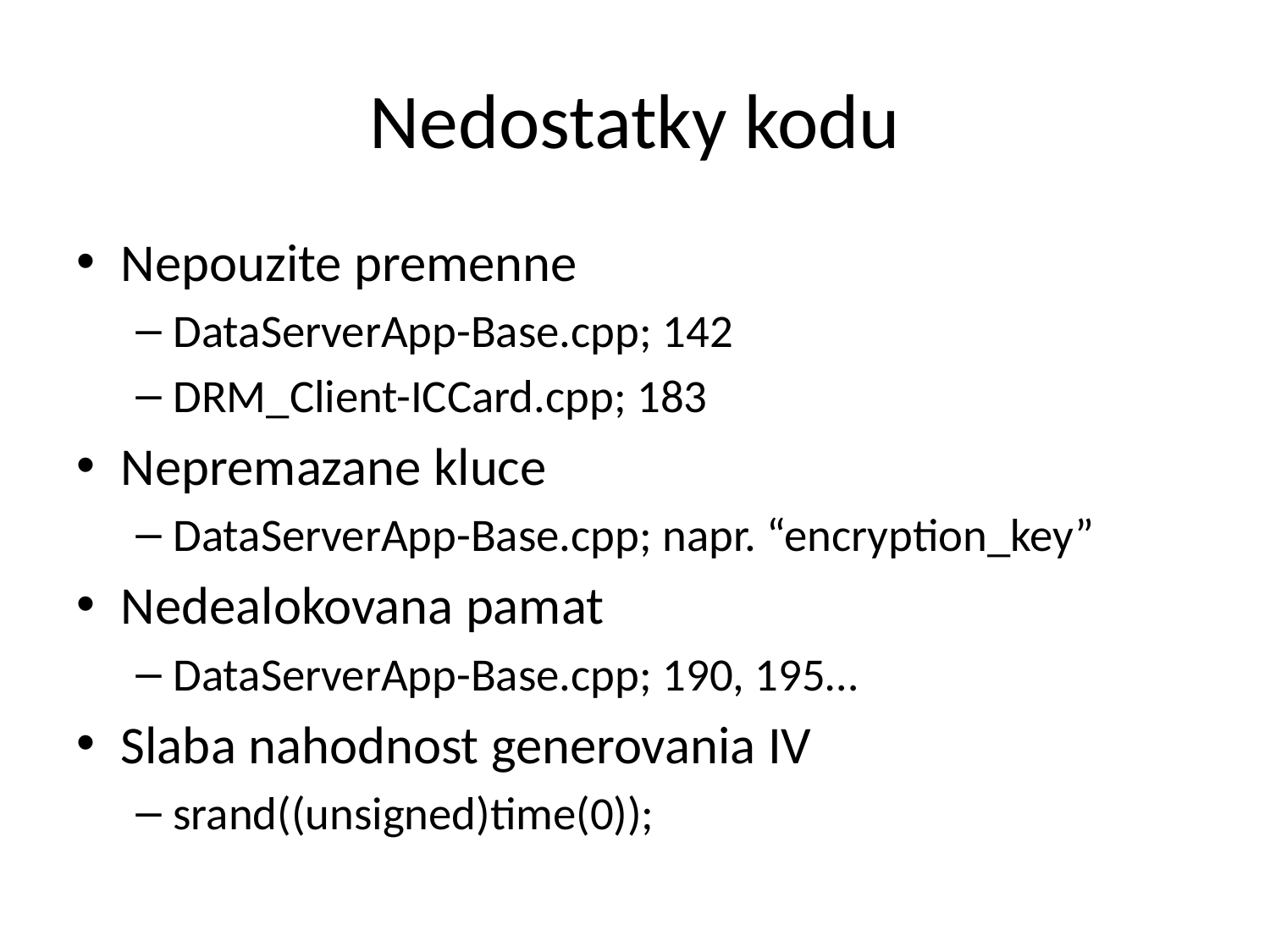

# Nedostatky kodu
Nepouzite premenne
DataServerApp-Base.cpp; 142
DRM_Client-ICCard.cpp; 183
Nepremazane kluce
DataServerApp-Base.cpp; napr. “encryption_key”
Nedealokovana pamat
DataServerApp-Base.cpp; 190, 195…
Slaba nahodnost generovania IV
srand((unsigned)time(0));